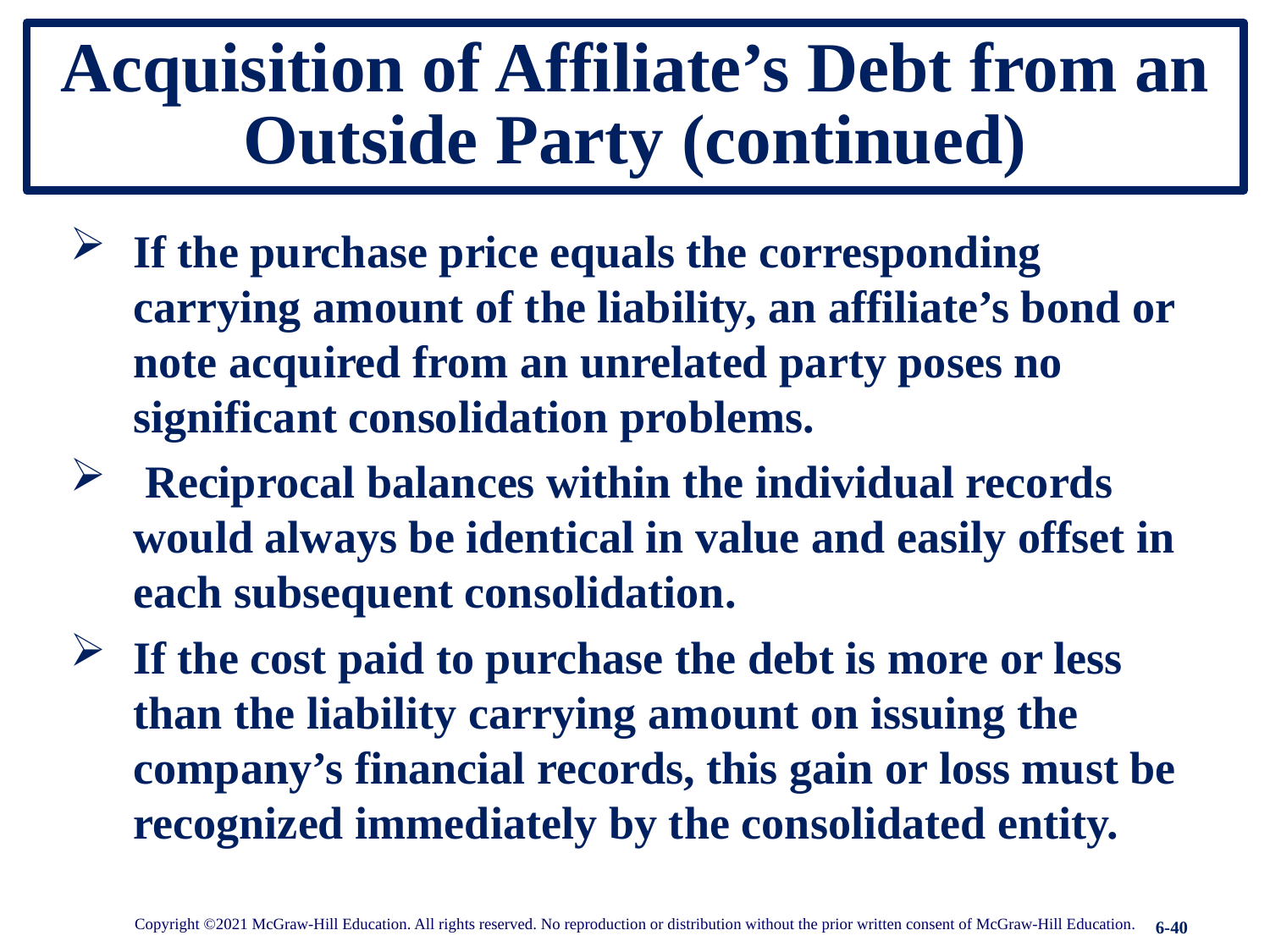

# Acquisition of Affiliate’s Debt from an Outside Party (continued)
If the purchase price equals the corresponding carrying amount of the liability, an affiliate’s bond or note acquired from an unrelated party poses no significant consolidation problems.
 Reciprocal balances within the individual records would always be identical in value and easily offset in each subsequent consolidation.
If the cost paid to purchase the debt is more or less than the liability carrying amount on issuing the company’s financial records, this gain or loss must be recognized immediately by the consolidated entity.
Copyright ©2021 McGraw-Hill Education. All rights reserved. No reproduction or distribution without the prior written consent of McGraw-Hill Education.
6-40